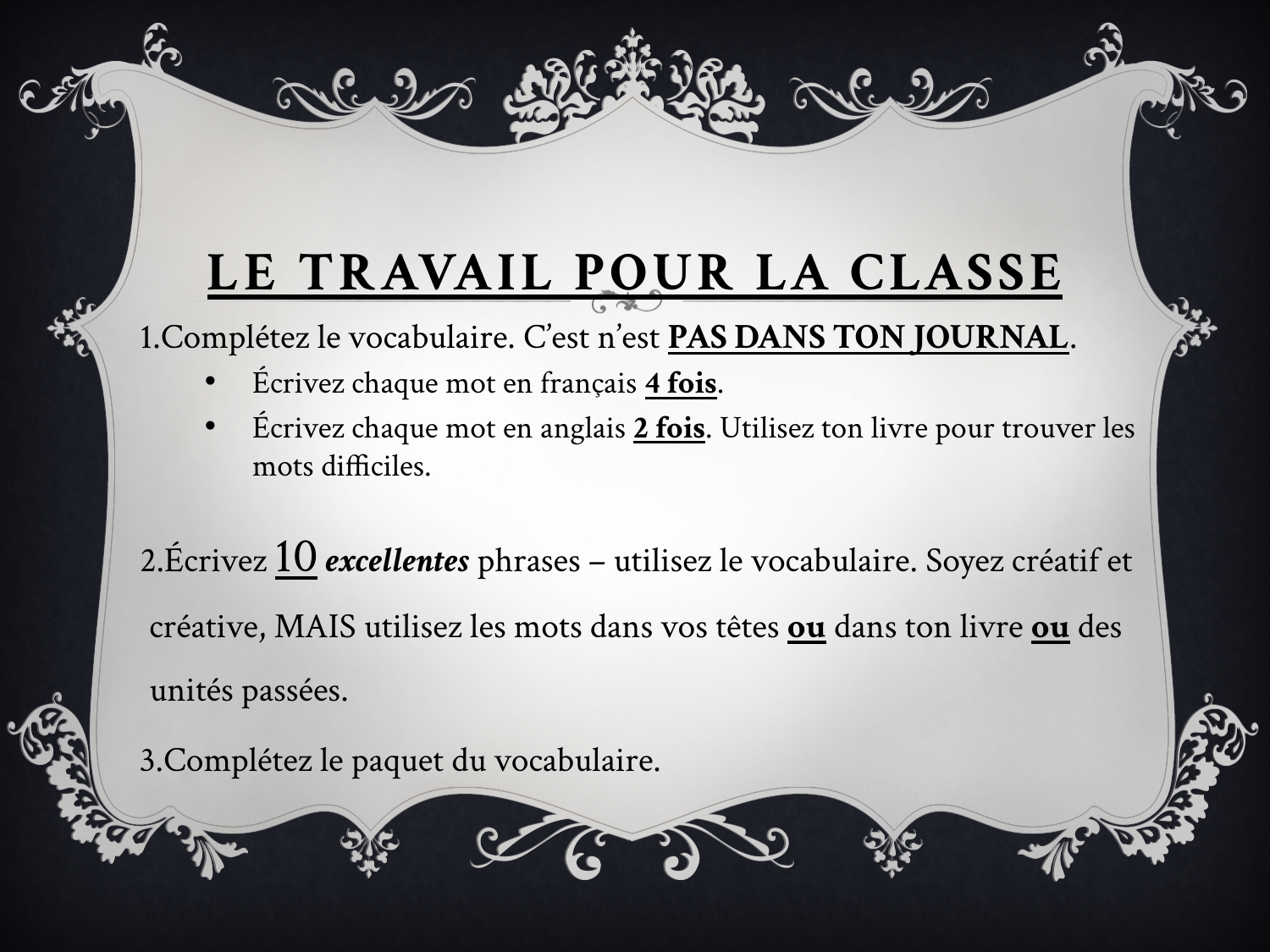

# Le travail pour la classe
Complétez le vocabulaire. C’est n’est PAS DANS TON JOURNAL.
Écrivez chaque mot en français 4 fois.
Écrivez chaque mot en anglais 2 fois. Utilisez ton livre pour trouver les mots difficiles.
Écrivez 10 excellentes phrases – utilisez le vocabulaire. Soyez créatif et créative, MAIS utilisez les mots dans vos têtes ou dans ton livre ou des unités passées.
Complétez le paquet du vocabulaire.